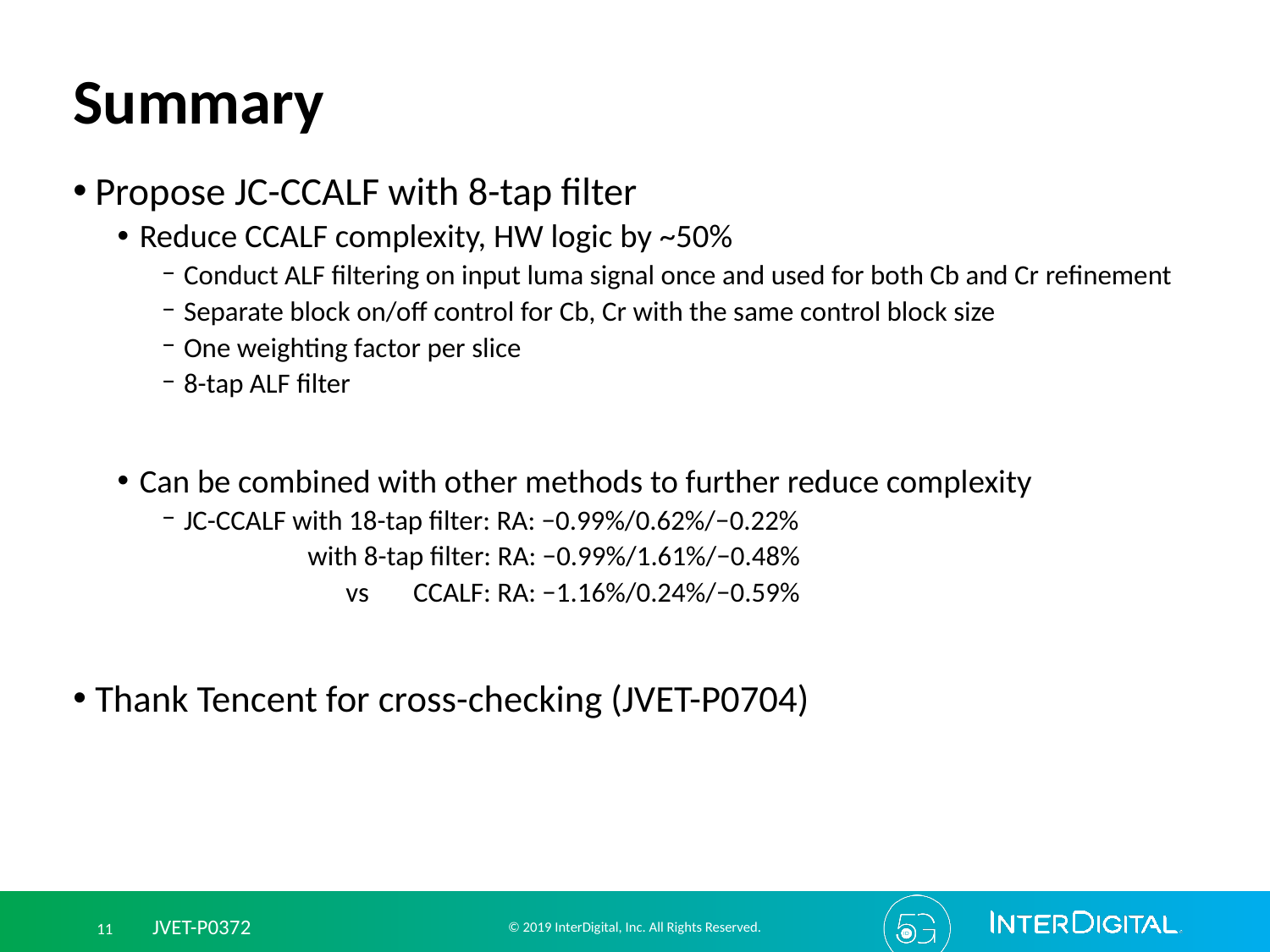

# Summary
Propose JC-CCALF with 8-tap filter
Reduce CCALF complexity, HW logic by ~50%
Conduct ALF filtering on input luma signal once and used for both Cb and Cr refinement
Separate block on/off control for Cb, Cr with the same control block size
One weighting factor per slice
8-tap ALF filter

Can be combined with other methods to further reduce complexity
JC-CCALF with 18-tap filter: RA: −0.99%/0.62%/−0.22%
                       with 8-tap filter: RA: −0.99%/1.61%/−0.48%
                             vs       CCALF: RA: −1.16%/0.24%/−0.59%

Thank Tencent for cross-checking (JVET-P0704)

© 2019 InterDigital, Inc. All Rights Reserved.
11           JVET-P0372